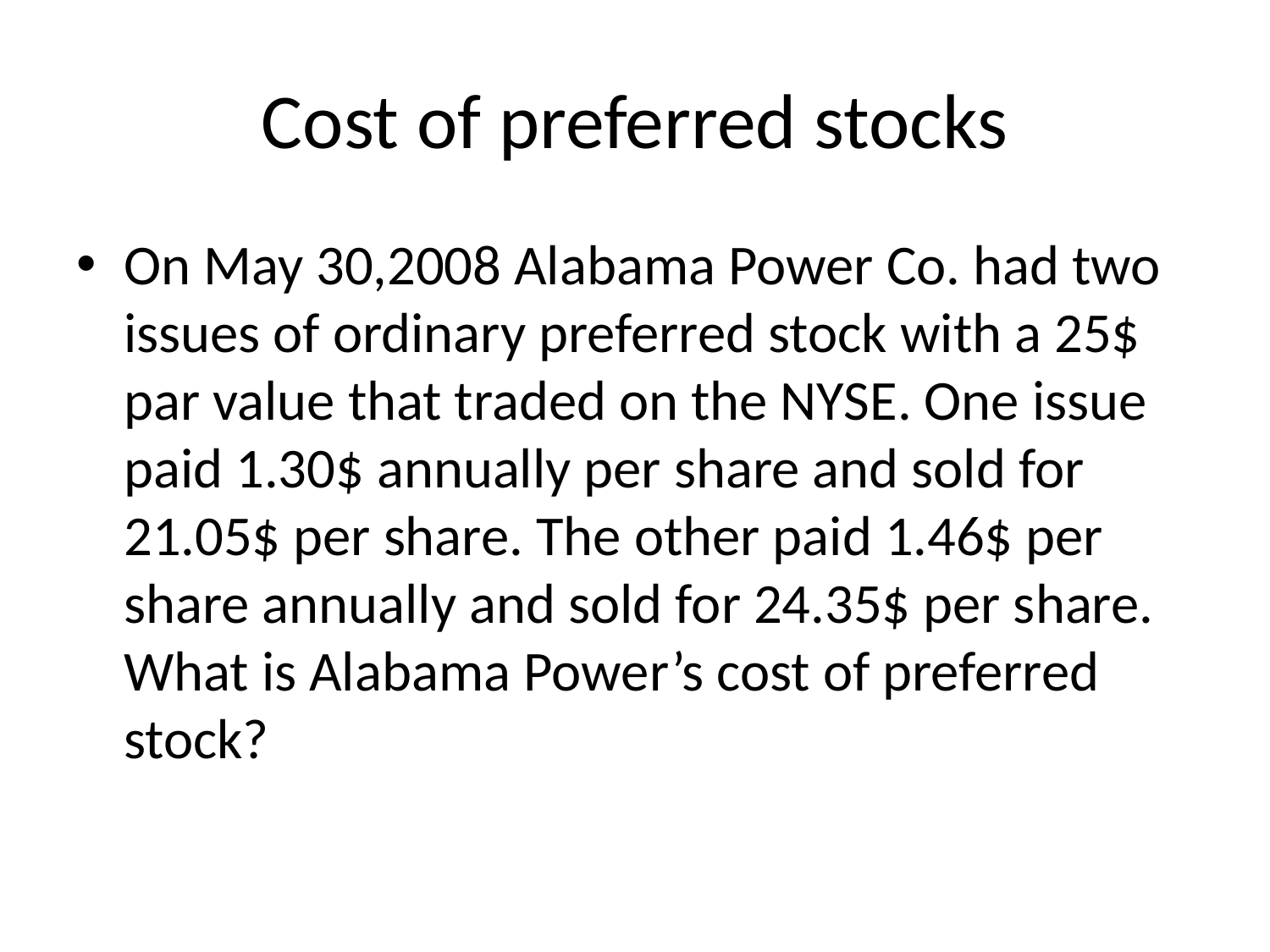

# Cost of preferred stocks
On May 30,2008 Alabama Power Co. had two issues of ordinary preferred stock with a 25$ par value that traded on the NYSE. One issue paid 1.30$ annually per share and sold for 21.05$ per share. The other paid 1.46$ per share annually and sold for 24.35$ per share. What is Alabama Power’s cost of preferred stock?